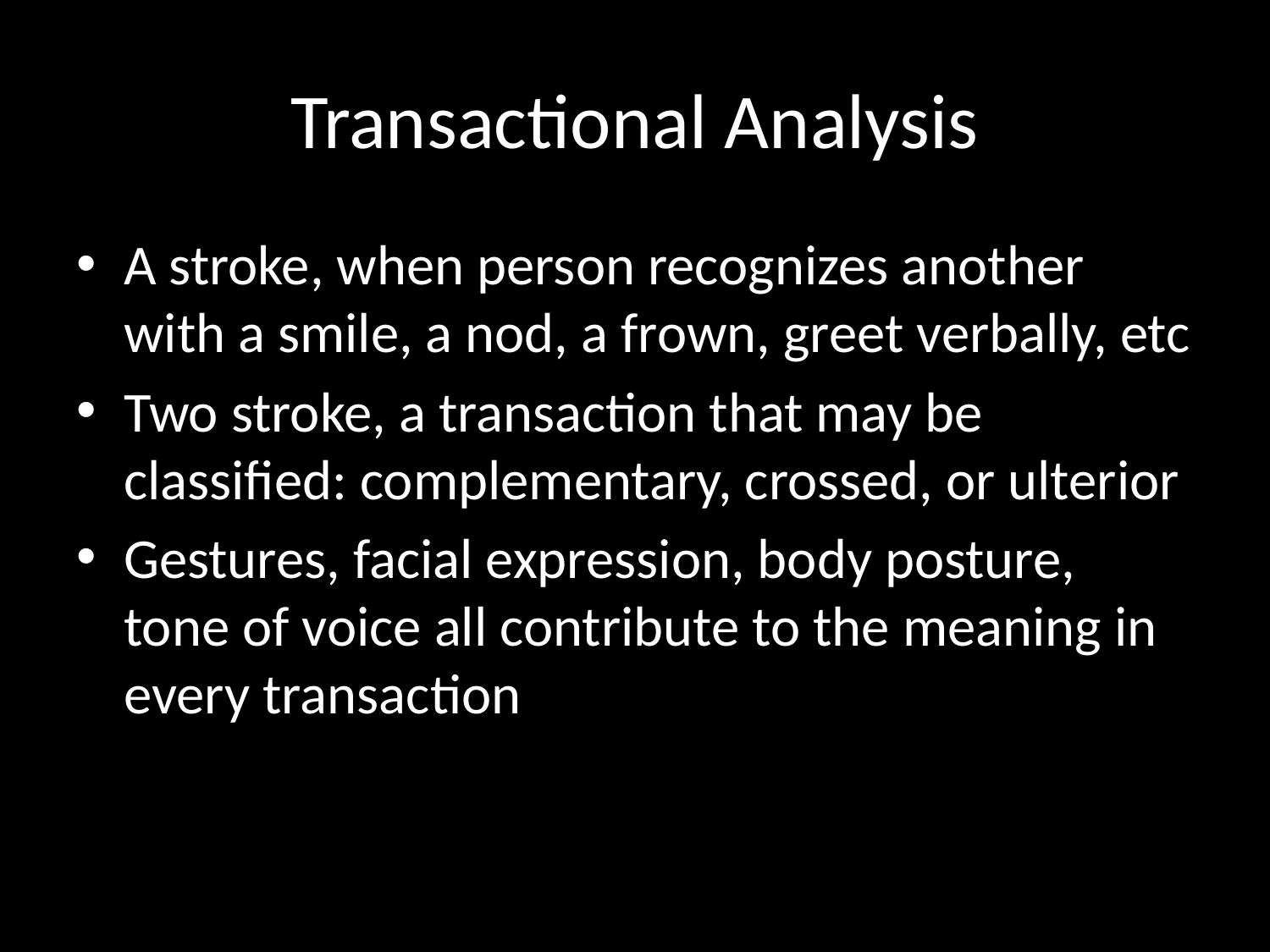

# Transactional Analysis
A stroke, when person recognizes another with a smile, a nod, a frown, greet verbally, etc
Two stroke, a transaction that may be classified: complementary, crossed, or ulterior
Gestures, facial expression, body posture, tone of voice all contribute to the meaning in every transaction